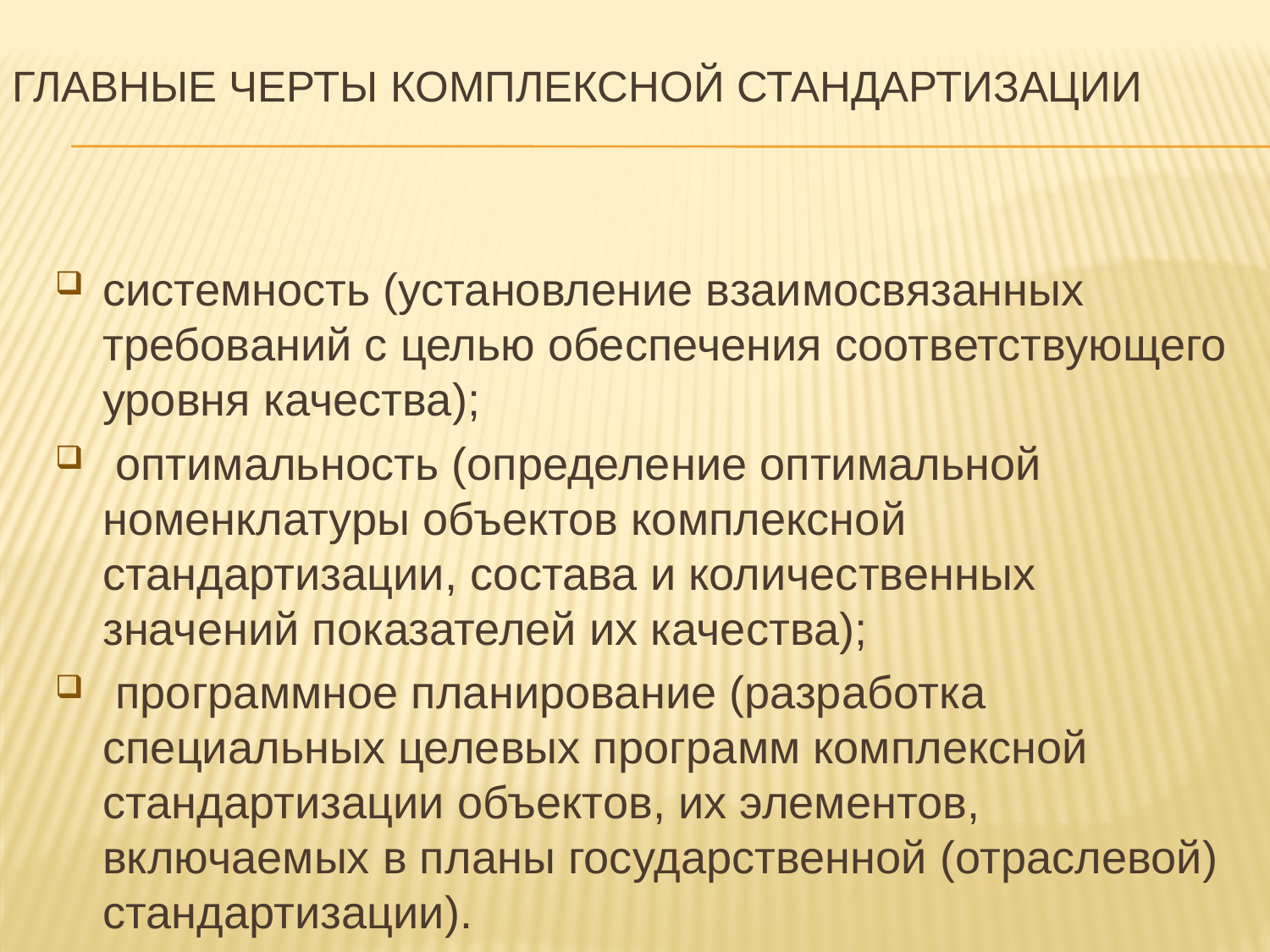

# Главные черты комплексной стандартизации
системность (установление взаимосвязанных требований с целью обеспечения соответствующего уровня качества);
 оптимальность (определение оптимальной номенклатуры объектов комплексной стандартизации, состава и количественных значений показателей их качества);
 программное планирование (разработка специальных целевых программ комплексной стандартизации объектов, их элементов, включаемых в планы государственной (отраслевой) стандартизации).